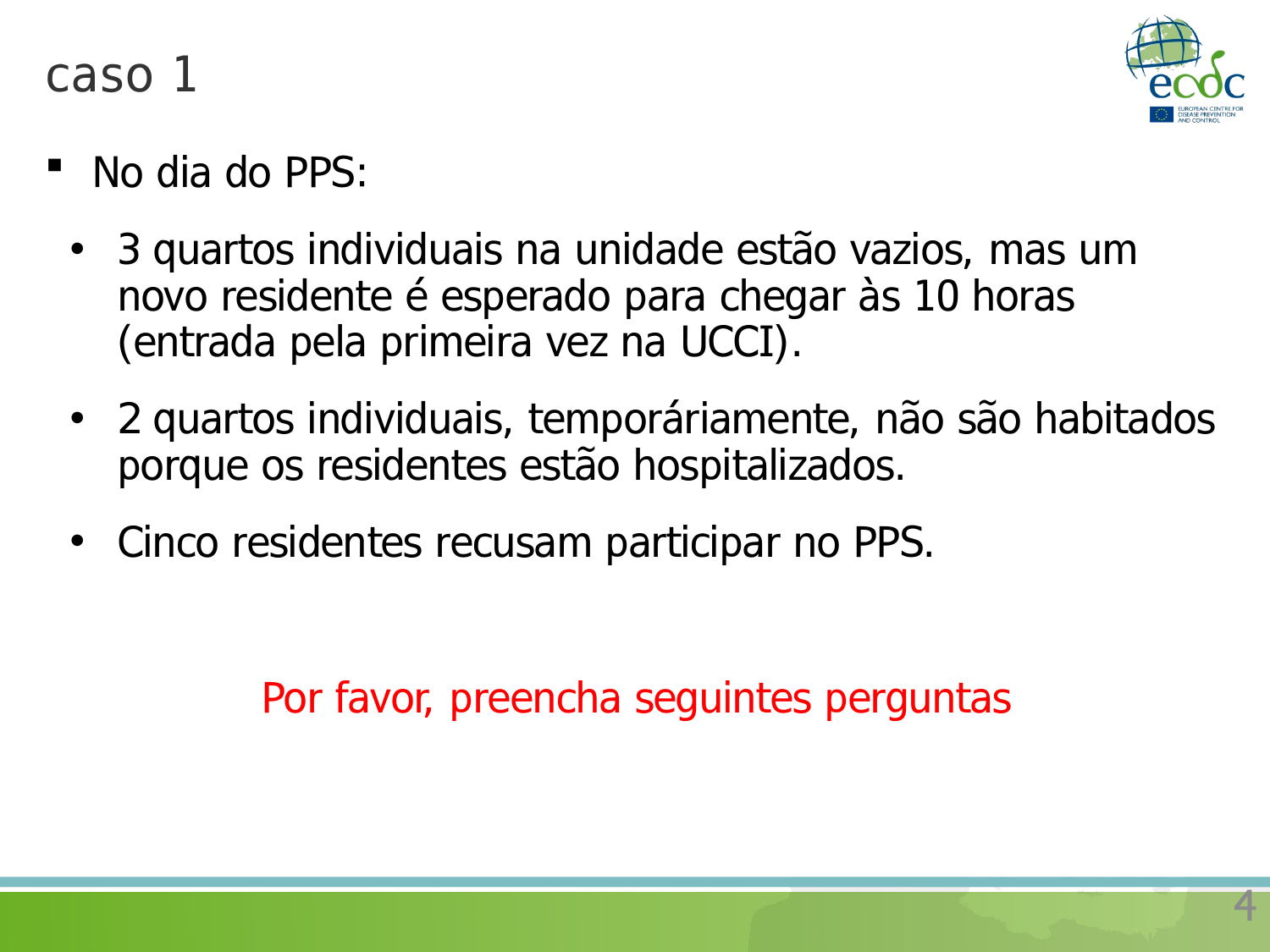

# caso 1
No dia do PPS:
3 quartos individuais na unidade estão vazios, mas um novo residente é esperado para chegar às 10 horas (entrada pela primeira vez na UCCI).
2 quartos individuais, temporáriamente, não são habitados porque os residentes estão hospitalizados.
Cinco residentes recusam participar no PPS.

Por favor, preencha seguintes perguntas

4